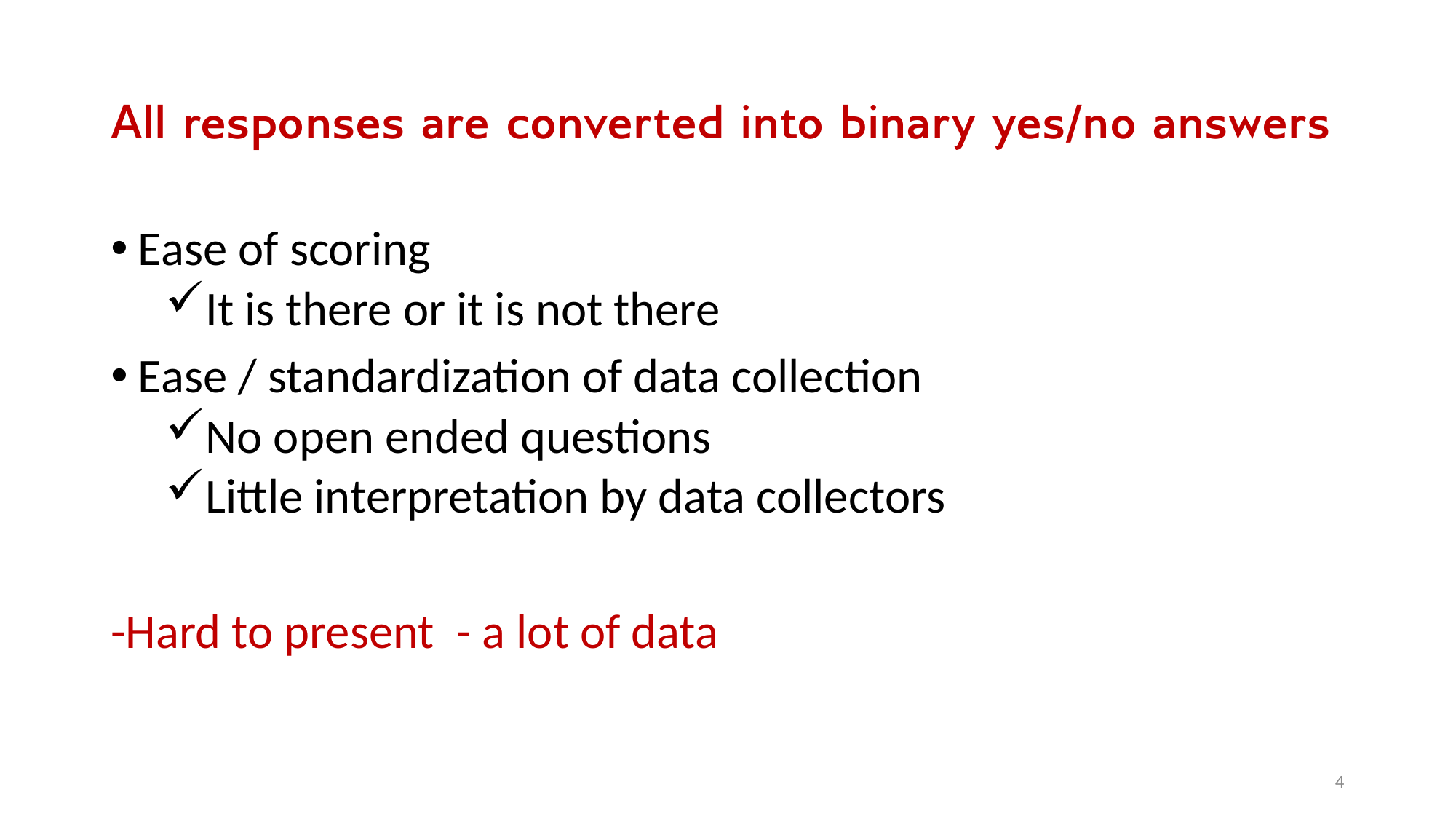

# All responses are converted into binary yes/no answers
Ease of scoring
It is there or it is not there
Ease / standardization of data collection
No open ended questions
Little interpretation by data collectors

-Hard to present  - a lot of data
4